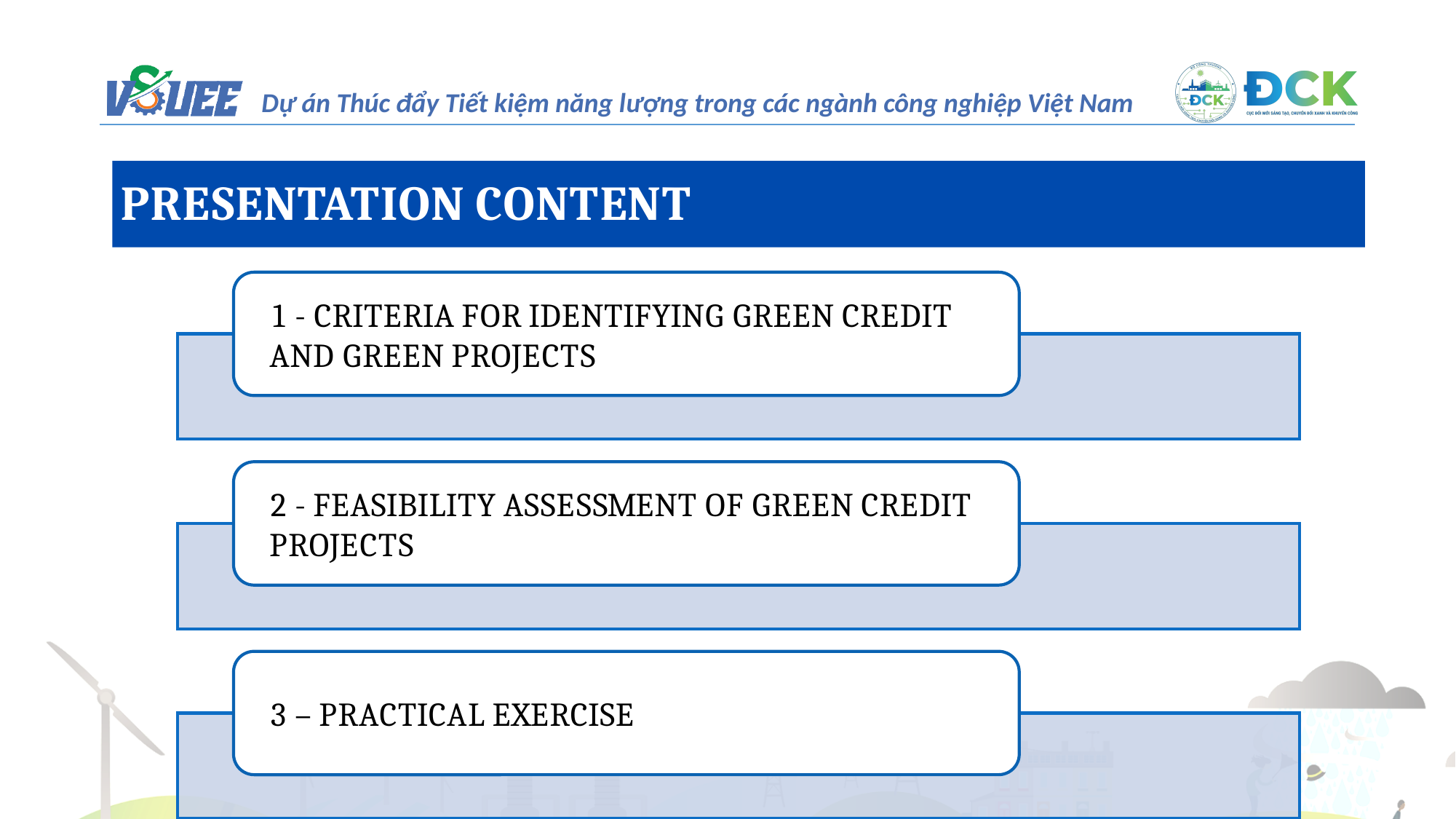

PRESENTATION CONTENT

1 - CRITERIA FOR IDENTIFYING GREEN CREDIT AND GREEN PROJECTS

2 - FEASIBILITY ASSESSMENT OF GREEN CREDIT PROJECTS

3 – PRACTICAL EXERCISE